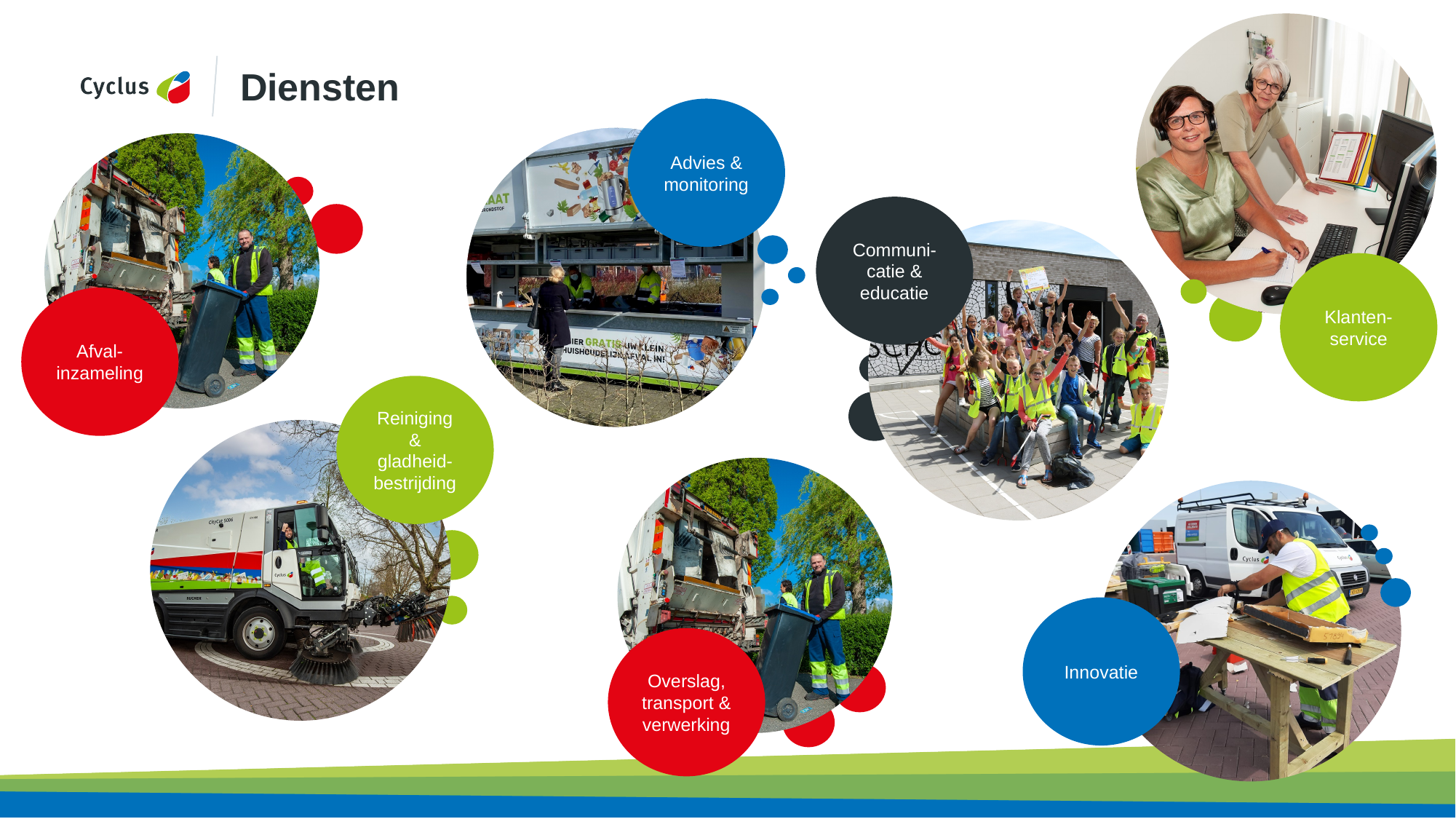

# Diensten

Advies & monitoring

Communi-catie & educatie

Klanten-service

Afval-inzameling

Reiniging & gladheid-bestrijding

Innovatie
Overslag, transport & verwerking